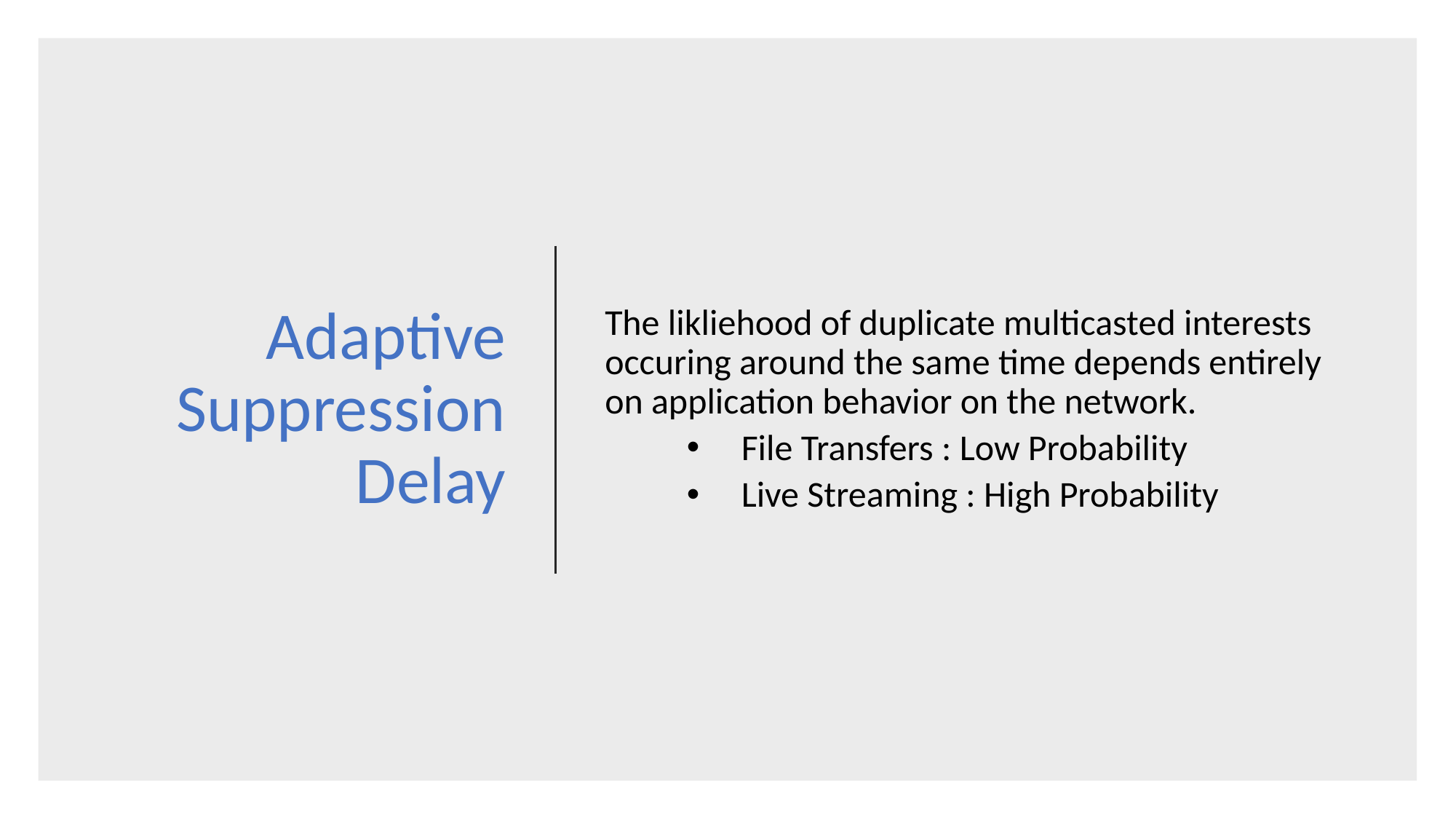

# Adaptive Suppression Delay
The likliehood of duplicate multicasted interests occuring around the same time depends entirely on application behavior on the network.
File Transfers : Low Probability
Live Streaming : High Probability